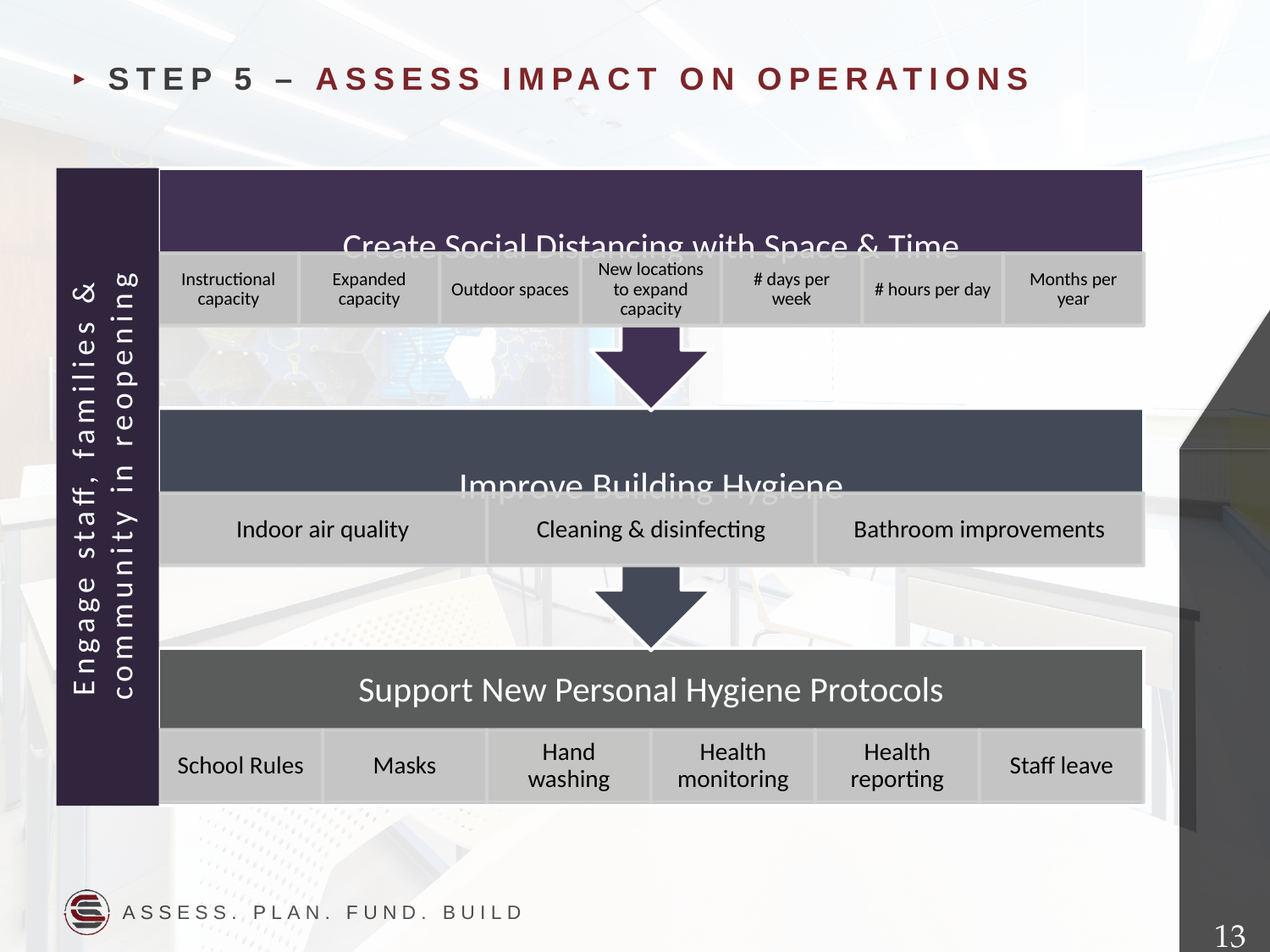

Step 5 – ASsess Impact on Operations
Engage staff, families & community in reopening
Support New Personal Hygiene Protocols
School Rules
Masks
Hand washing
Health monitoring
Health reporting
Staff leave
Improve Building Hygiene
Indoor air quality
Cleaning & disinfecting
Bathroom improvements
Create Social Distancing with Space & Time
Instructional capacity
Expanded capacity
Outdoor spaces
New locations to expand capacity
# days per week
# hours per day
Months per year
13